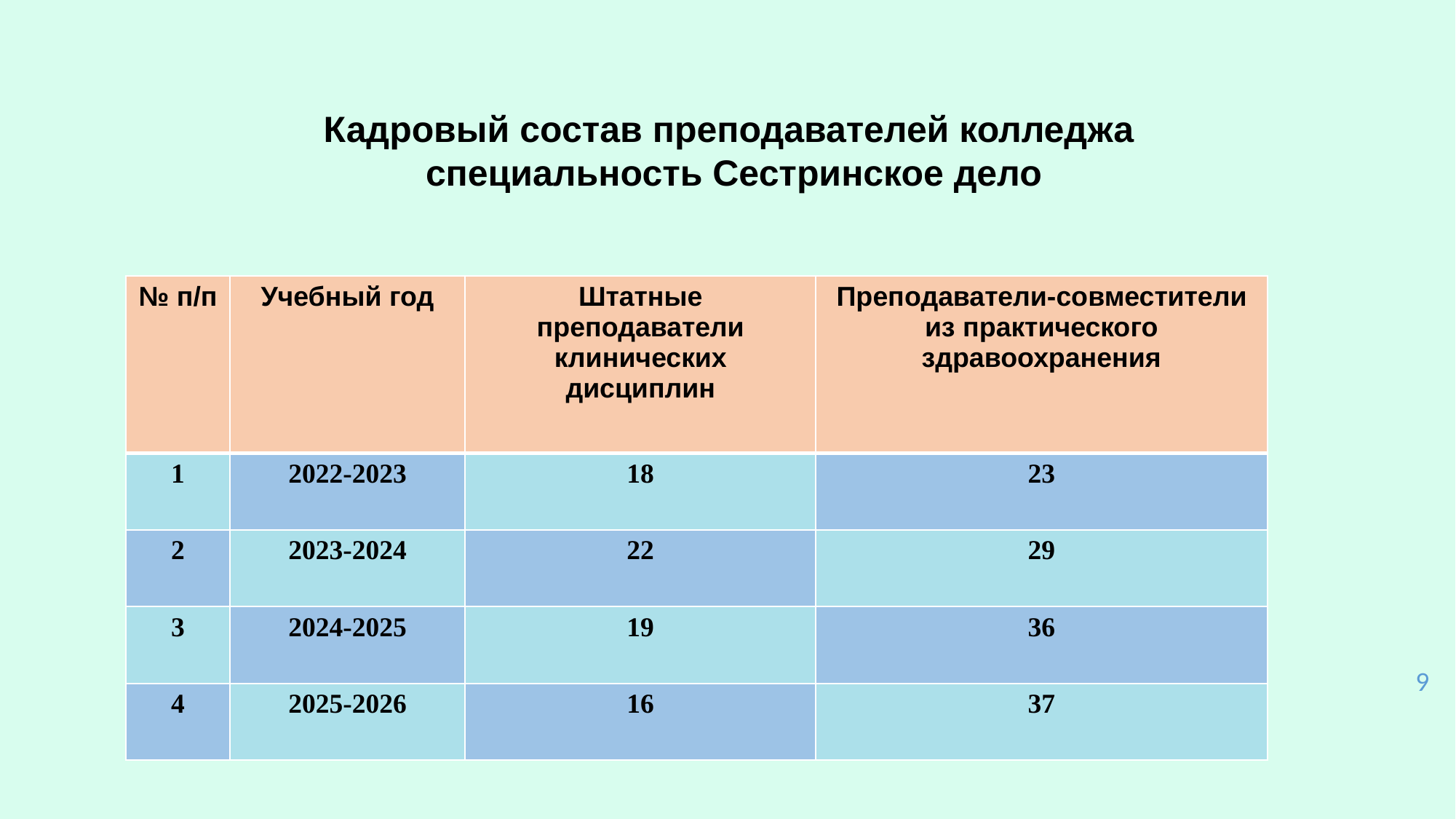

Кадровый состав преподавателей колледжа
специальность Сестринское дело
| № п/п | Учебный год | Штатные преподаватели клинических дисциплин | Преподаватели-совместители из практического здравоохранения |
| --- | --- | --- | --- |
| 1 | 2022-2023 | 18 | 23 |
| 2 | 2023-2024 | 22 | 29 |
| 3 | 2024-2025 | 19 | 36 |
| 4 | 2025-2026 | 16 | 37 |
9